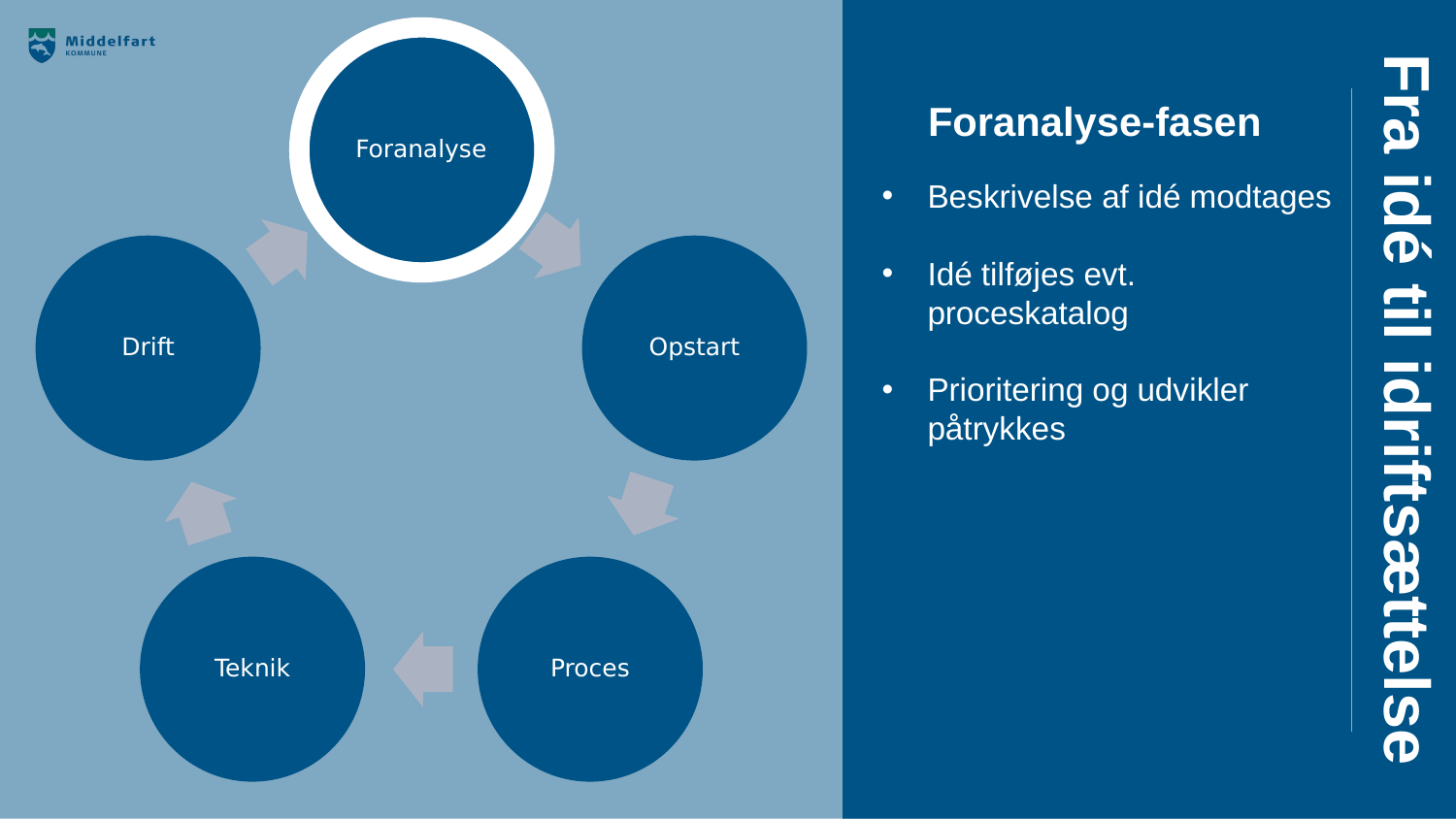

Fra idé til idriftsættelse

Foranalyse

Opstart

Proces

Teknik

Drift

Foranalyse-fasen

Beskrivelse af idé modtages

Idé tilføjes evt. proceskatalog

Prioritering og udvikler påtrykkes